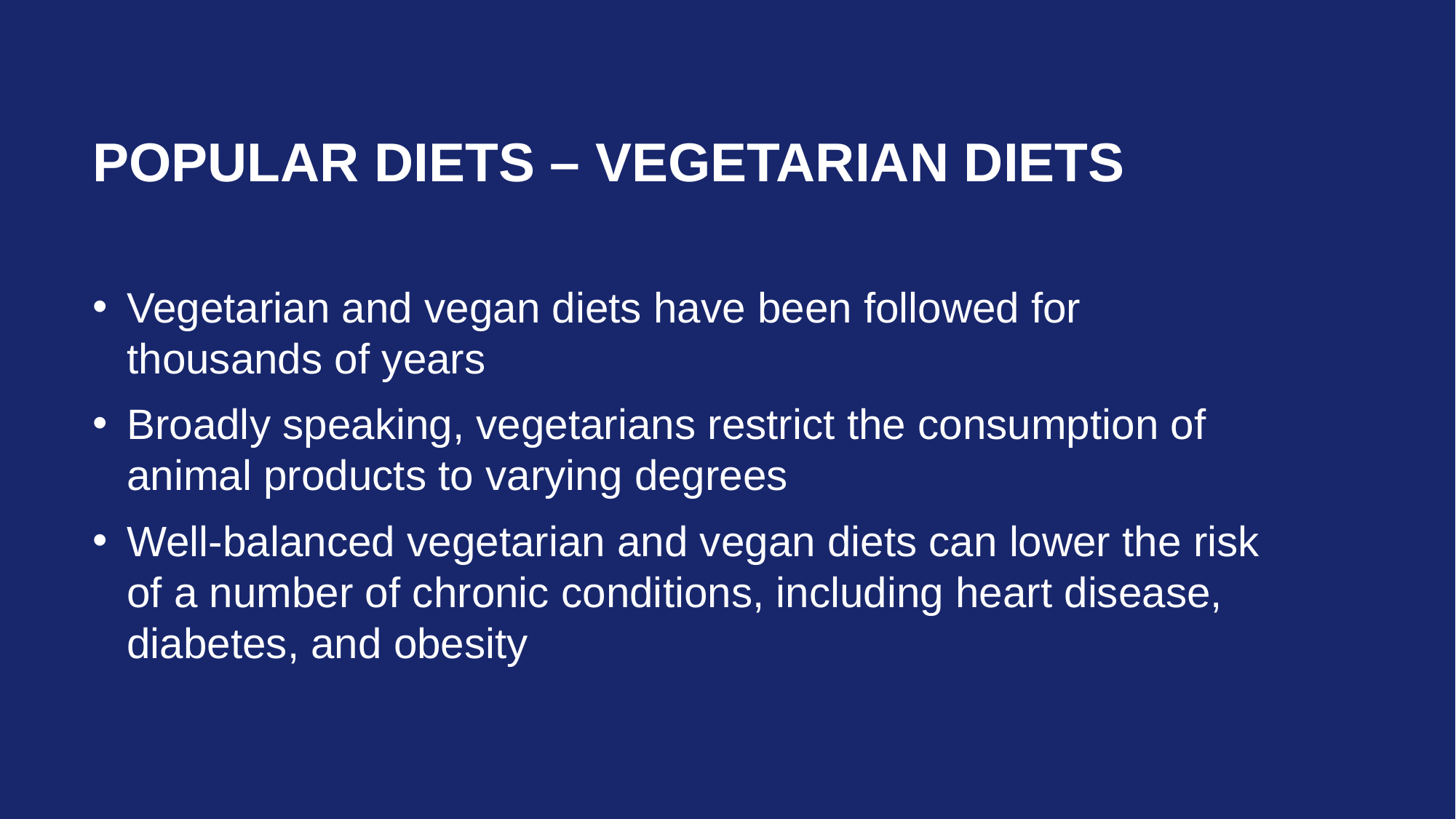

# Popular Diets – Vegetarian Diets
Vegetarian and vegan diets have been followed for thousands of years
Broadly speaking, vegetarians restrict the consumption of animal products to varying degrees
Well-balanced vegetarian and vegan diets can lower the risk of a number of chronic conditions, including heart disease, diabetes, and obesity